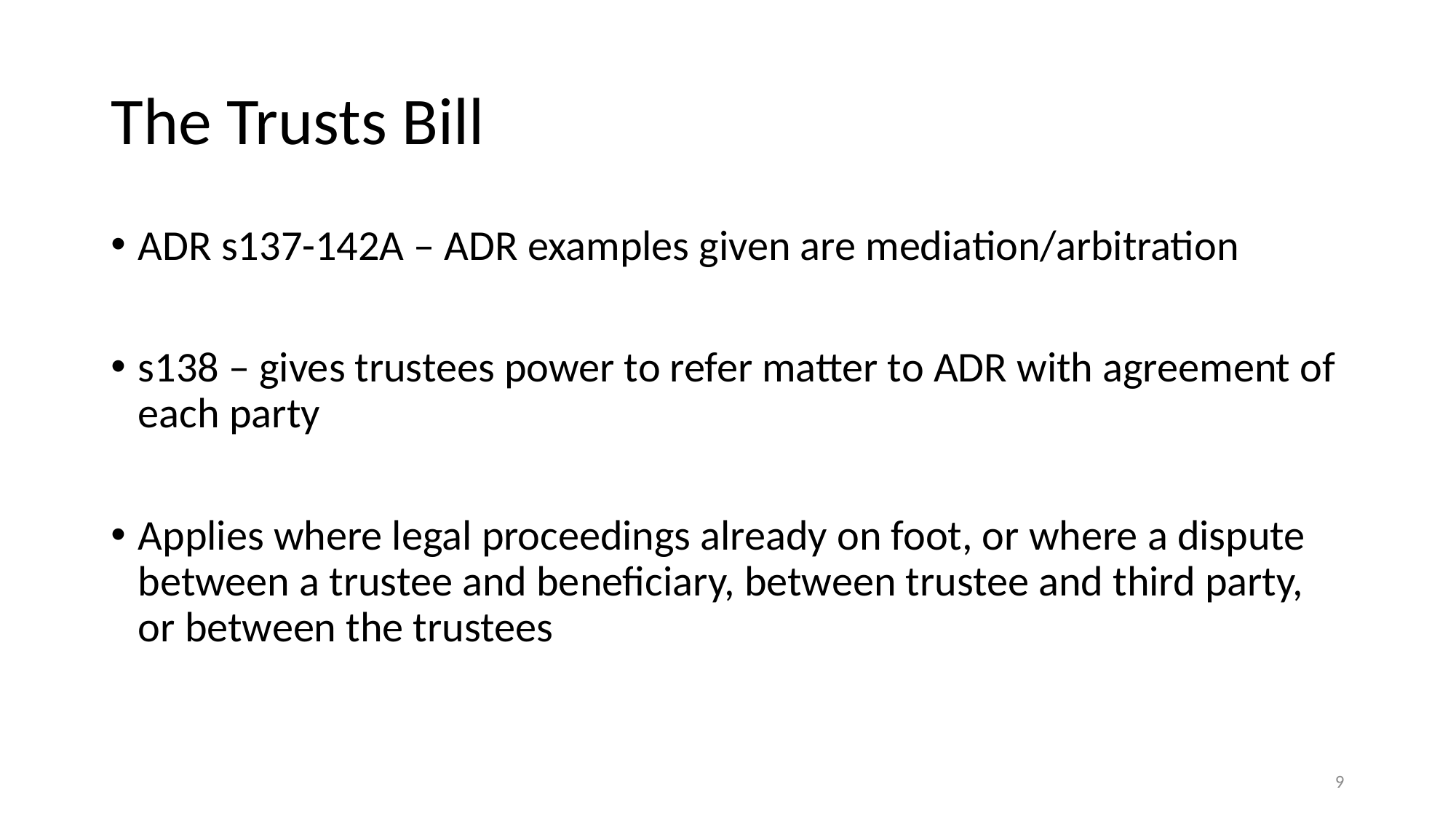

# The Trusts Bill
ADR s137-142A – ADR examples given are mediation/arbitration

s138 – gives trustees power to refer matter to ADR with agreement of each party

Applies where legal proceedings already on foot, or where a dispute between a trustee and beneficiary, between trustee and third party, or between the trustees

9